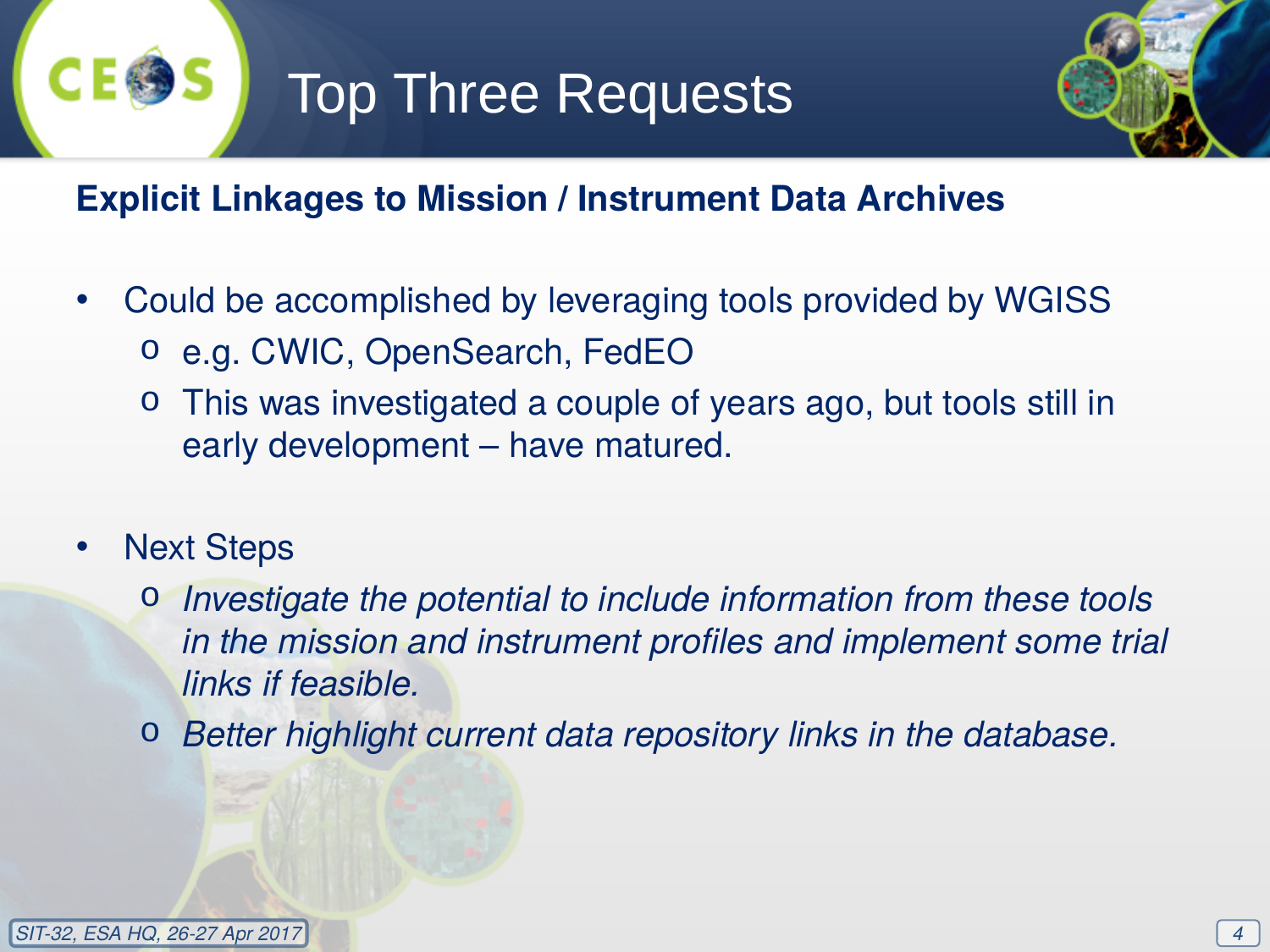

Top Three Requests
Explicit Linkages to Mission / Instrument Data Archives

Could be accomplished by leveraging tools provided by WGISS
e.g. CWIC, OpenSearch, FedEO
This was investigated a couple of years ago, but tools still in early development – have matured.

Next Steps
Investigate the potential to include information from these tools in the mission and instrument profiles and implement some trial links if feasible.
Better highlight current data repository links in the database.
4